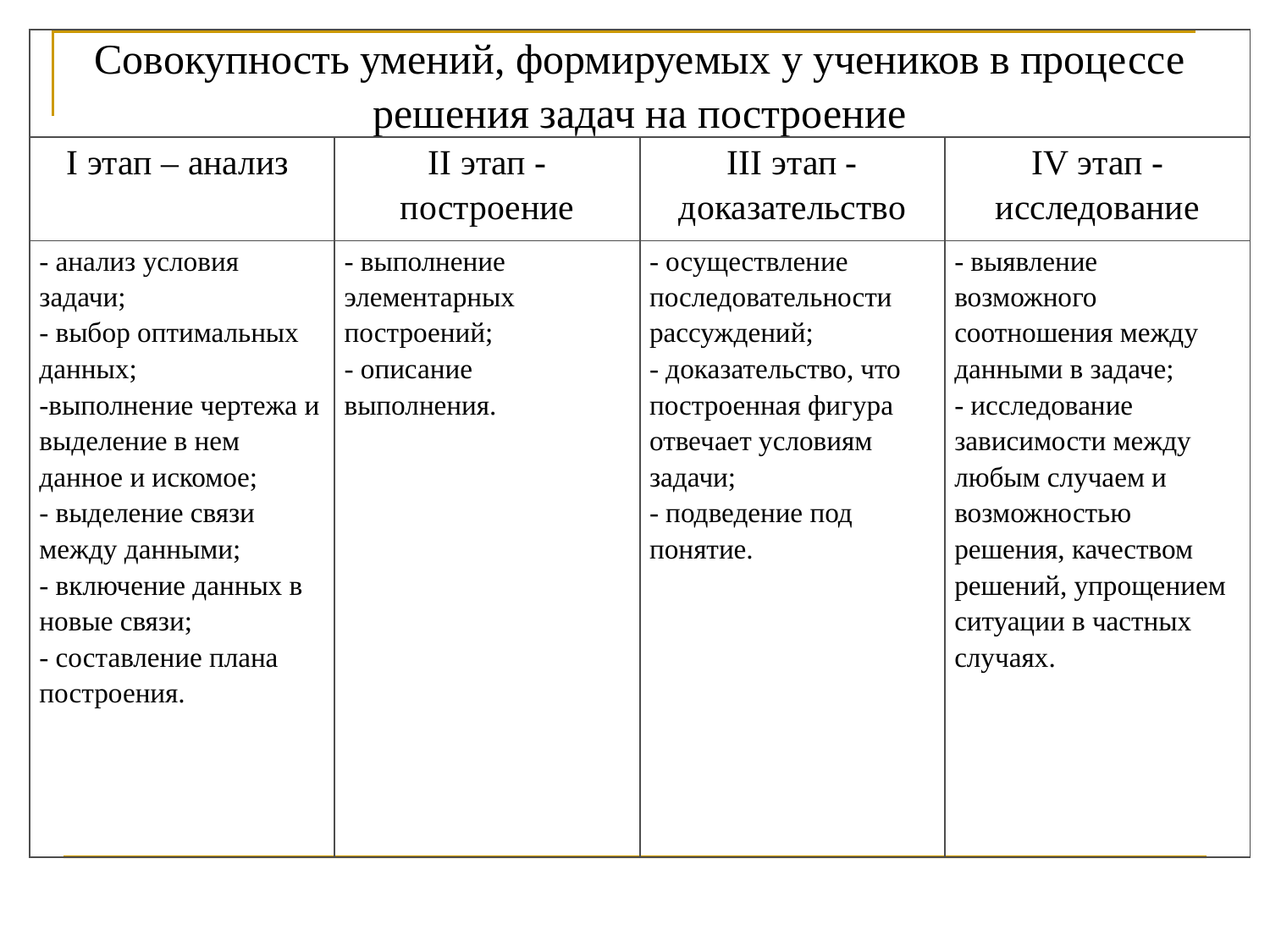

| Совокупность умений, формируемых у учеников в процессе решения задач на построение |  |  |  |
| --- | --- | --- | --- |
| I этап – анализ | II этап - построение | III этап - доказательство | IV этап - исследование |
| - анализ условия задачи; - выбор оптимальных данных; -выполнение чертежа и выделение в нем данное и искомое; - выделение связи между данными; - включение данных в новые связи; - составление плана построения. | - выполнение элементарных построений; - описание выполнения. | - осуществление последовательности рассуждений; - доказательство, что построенная фигура отвечает условиям задачи; - подведение под понятие. | - выявление возможного соотношения между данными в задаче; - исследование зависимости между любым случаем и возможностью решения, качеством решений, упрощением ситуации в частных случаях. |